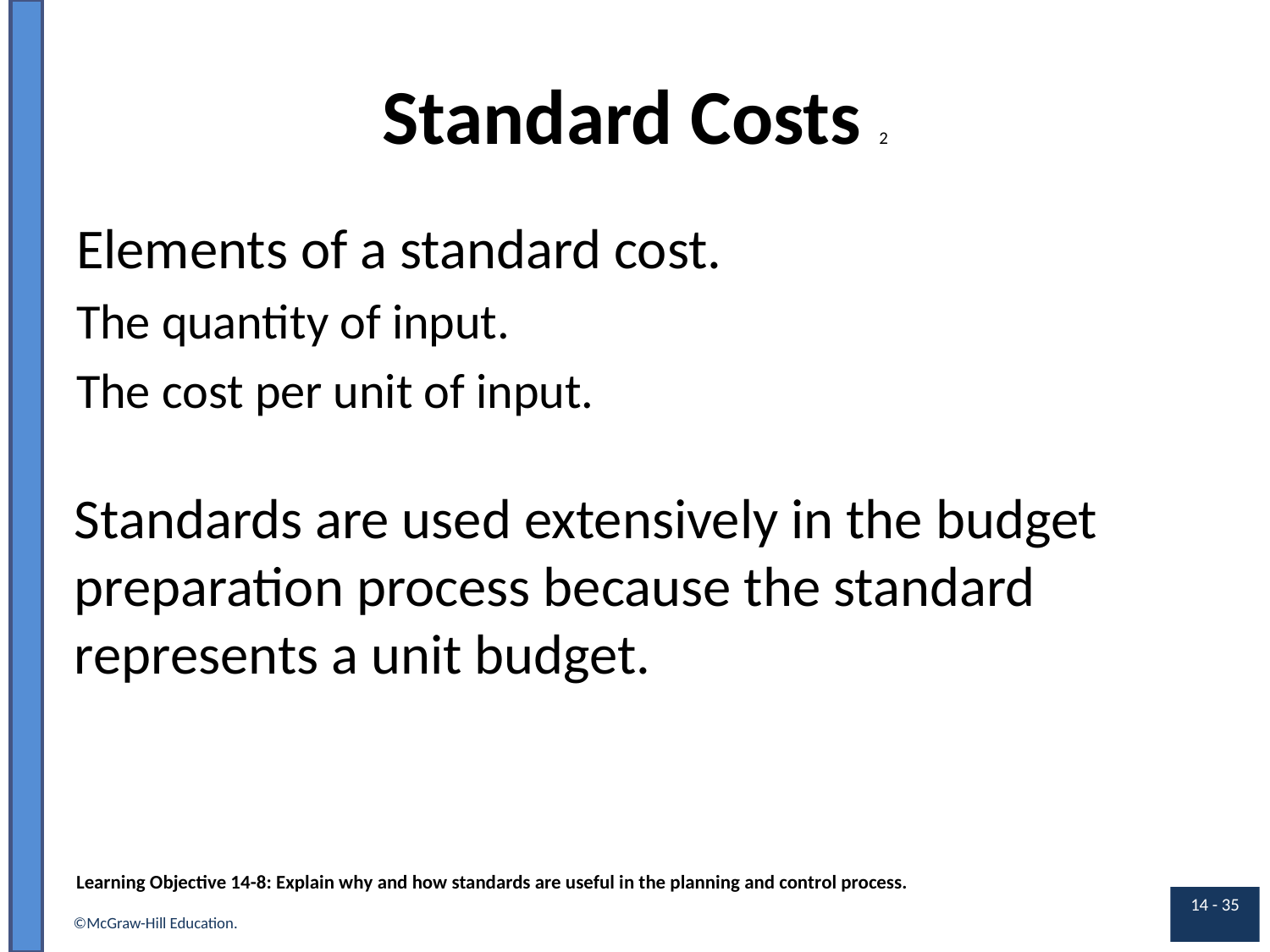

# Standard Costs 2
Elements of a standard cost.
The quantity of input.
The cost per unit of input.
Standards are used extensively in the budget preparation process because the standard represents a unit budget.
Learning Objective 14-8: Explain why and how standards are useful in the planning and control process.